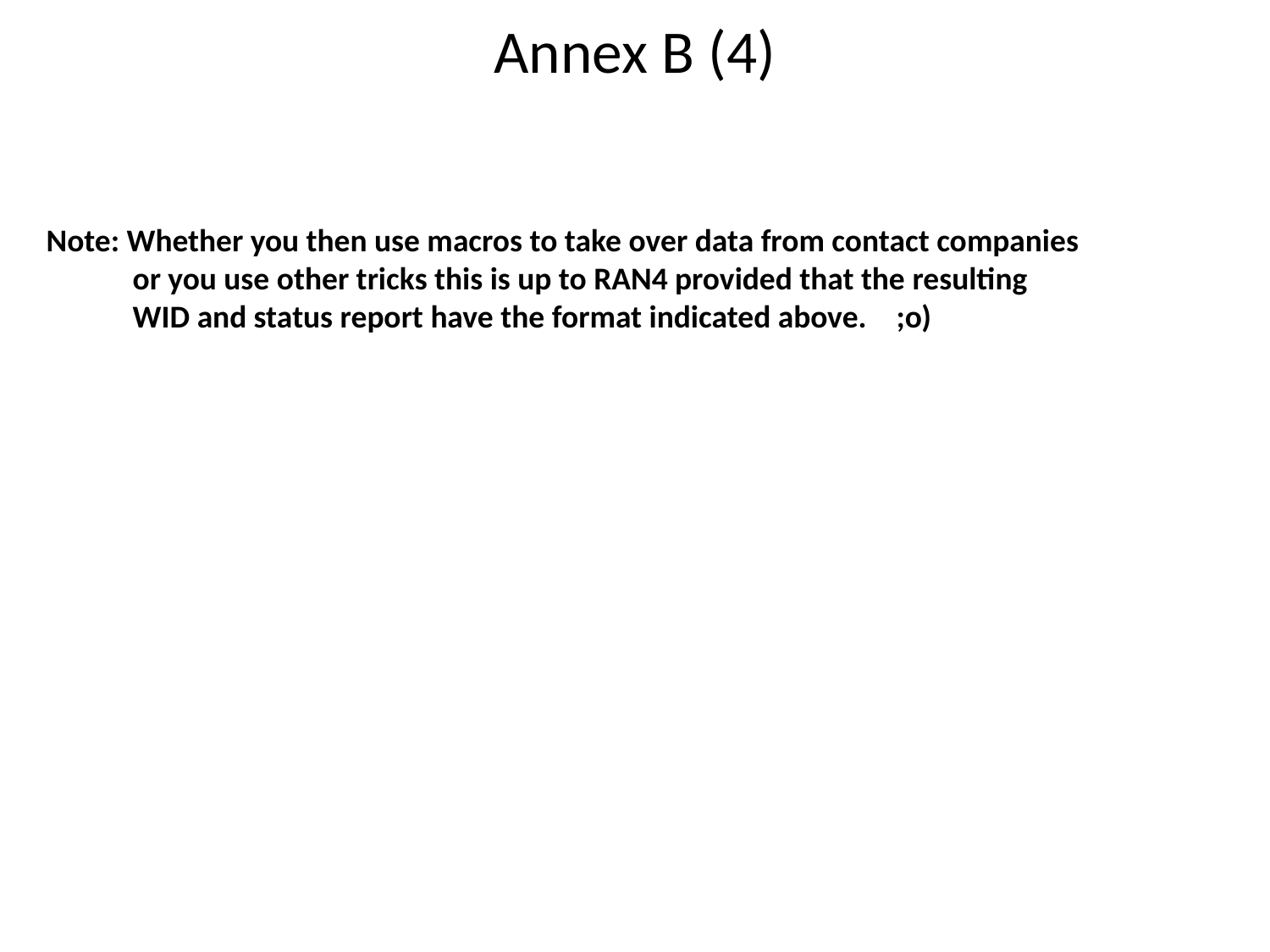

# Annex B (4)

Note: Whether you then use macros to take over data from contact companies
            or you use other tricks this is up to RAN4 provided that the resulting
            WID and status report have the format indicated above.    ;o)